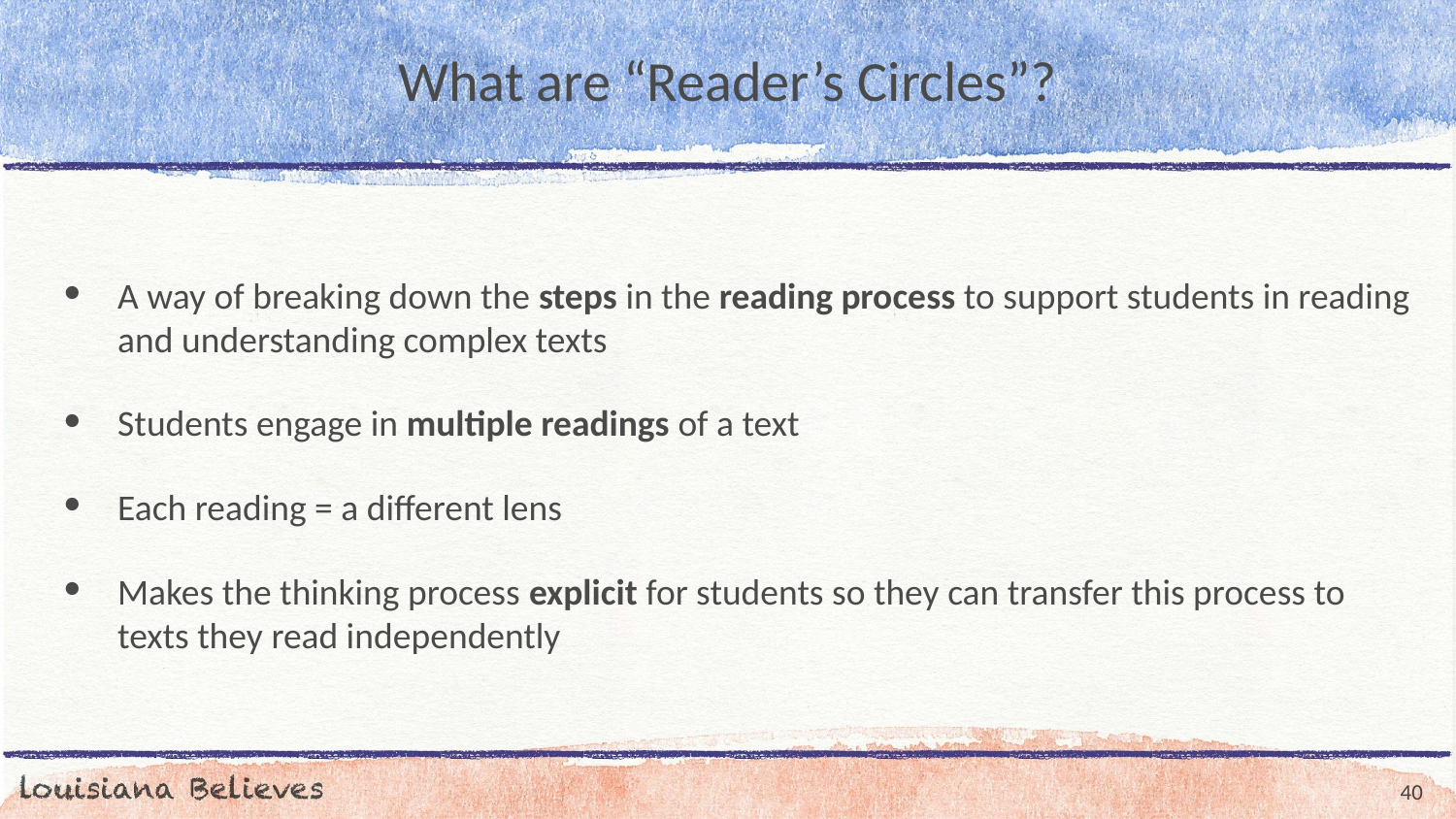

# What are “Reader’s Circles”?
A way of breaking down the steps in the reading process to support students in reading and understanding complex texts
Students engage in multiple readings of a text
Each reading = a different lens
Makes the thinking process explicit for students so they can transfer this process to texts they read independently